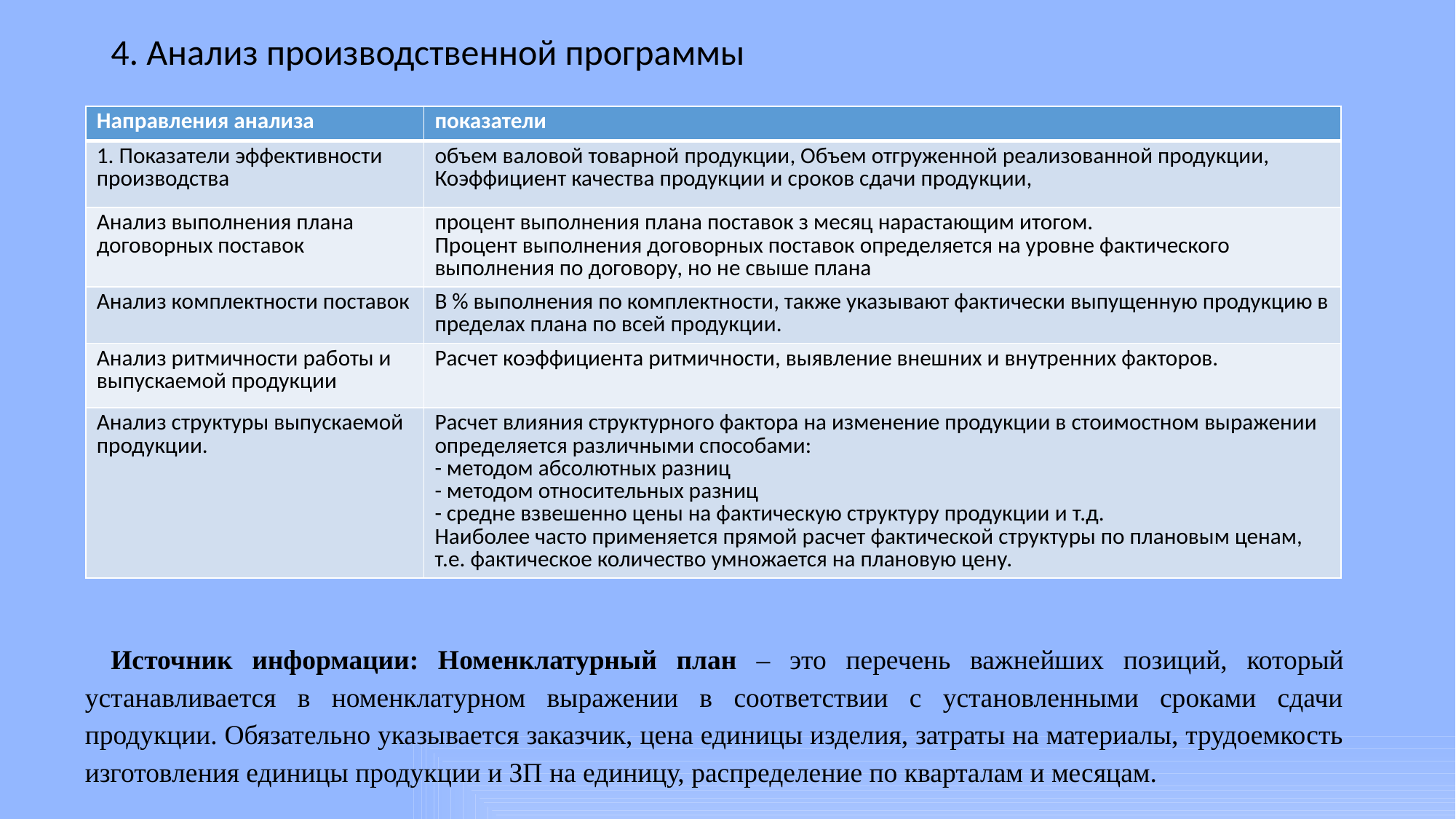

# 4. Анализ производственной программы
| Направления анализа | показатели |
| --- | --- |
| 1. Показатели эффективности производства | объем валовой товарной продукции, Объем отгруженной реализованной продукции, Коэффициент качества продукции и сроков сдачи продукции, |
| Анализ выполнения плана договорных поставок | процент выполнения плана поставок з месяц нарастающим итогом. Процент выполнения договорных поставок определяется на уровне фактического выполнения по договору, но не свыше плана |
| Анализ комплектности поставок | В % выполнения по комплектности, также указывают фактически выпущенную продукцию в пределах плана по всей продукции. |
| Анализ ритмичности работы и выпускаемой продукции | Расчет коэффициента ритмичности, выявление внешних и внутренних факторов. |
| Анализ структуры выпускаемой продукции. | Расчет влияния структурного фактора на изменение продукции в стоимостном выражении определяется различными способами: - методом абсолютных разниц - методом относительных разниц - средне взвешенно цены на фактическую структуру продукции и т.д. Наиболее часто применяется прямой расчет фактической структуры по плановым ценам, т.е. фактическое количество умножается на плановую цену. |
Источник информации: Номенклатурный план – это перечень важнейших позиций, который устанавливается в номенклатурном выражении в соответствии с установленными сроками сдачи продукции. Обязательно указывается заказчик, цена единицы изделия, затраты на материалы, трудоемкость изготовления единицы продукции и ЗП на единицу, распределение по кварталам и месяцам.